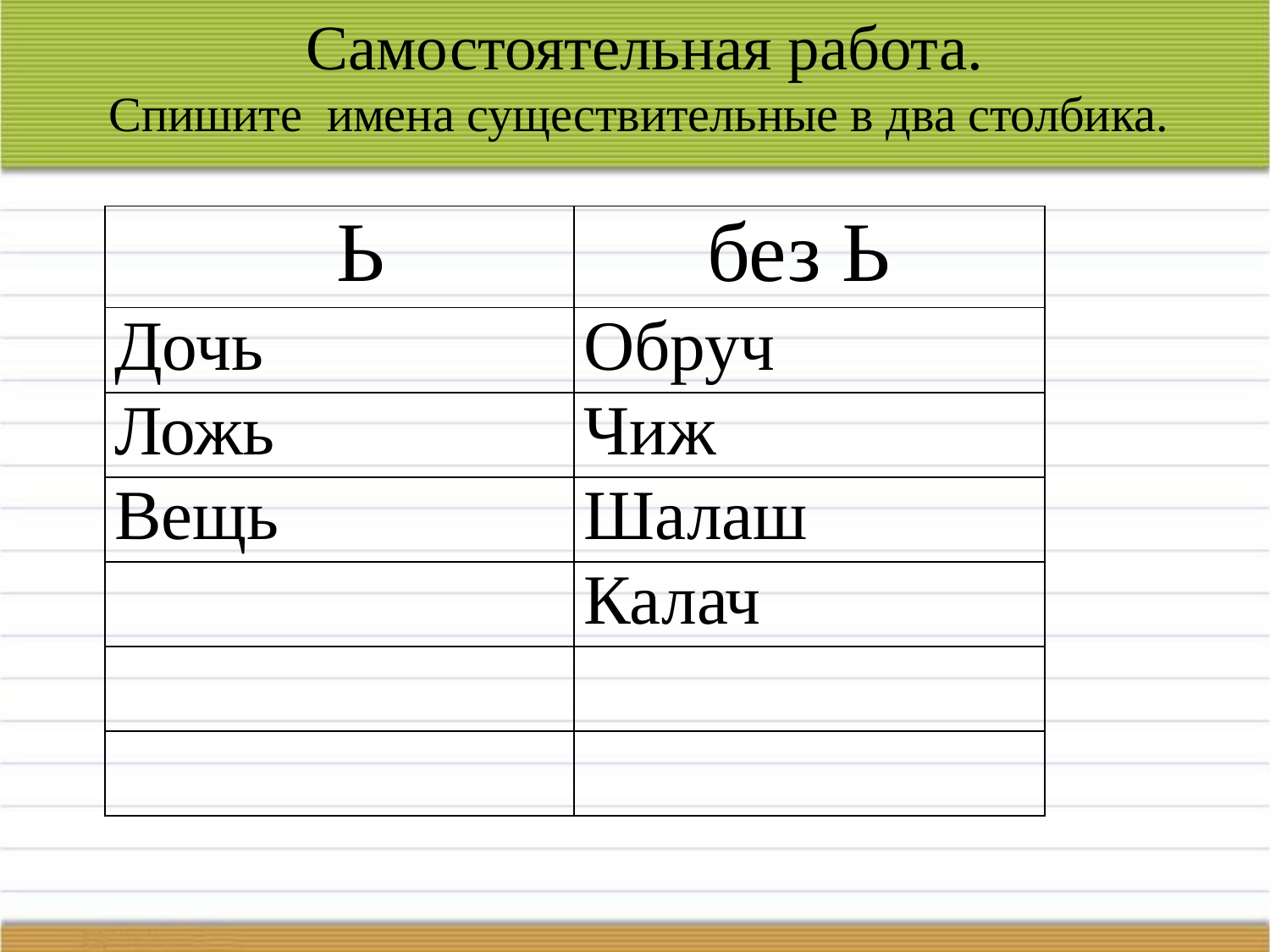

Самостоятельная работа.
Спишите  имена существительные в два столбика.
| Ь | без Ь |
| --- | --- |
| Дочь | Обруч |
| Ложь | Чиж |
| Вещь | Шалаш |
|  | Калач |
|  |  |
|  |  |